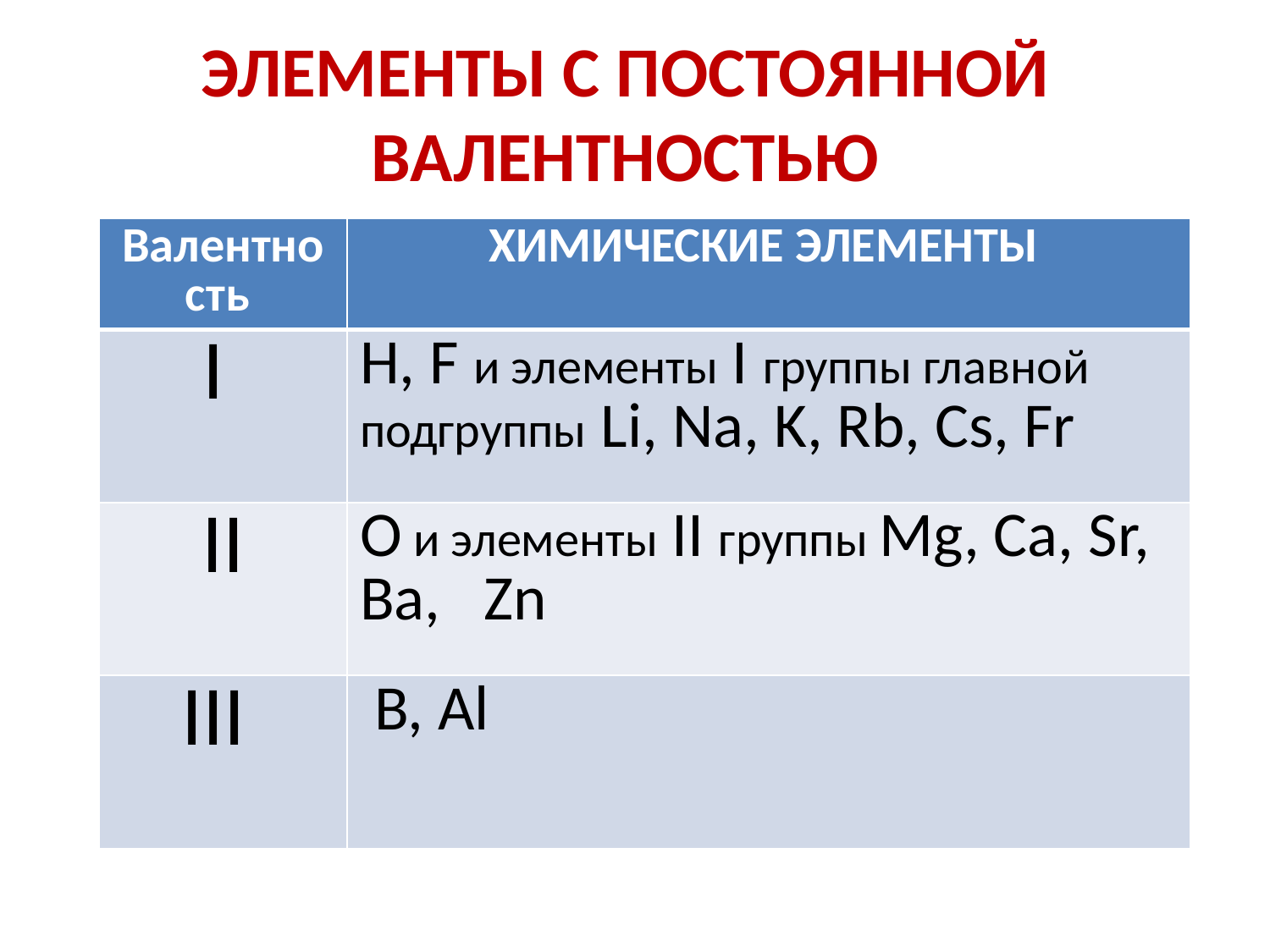

ЭЛЕМЕНТЫ С ПОСТОЯННОЙ ВАЛЕНТНОСТЬЮ
#
| Валентность | ХИМИЧЕСКИЕ ЭЛЕМЕНТЫ |
| --- | --- |
| I | H, F и элементы I группы главной подгруппы Li, Na, K, Rb, Cs, Fr |
| II | O и элементы II группы Mg, Ca, Sr, Ba, Zn |
| III | B, Al |